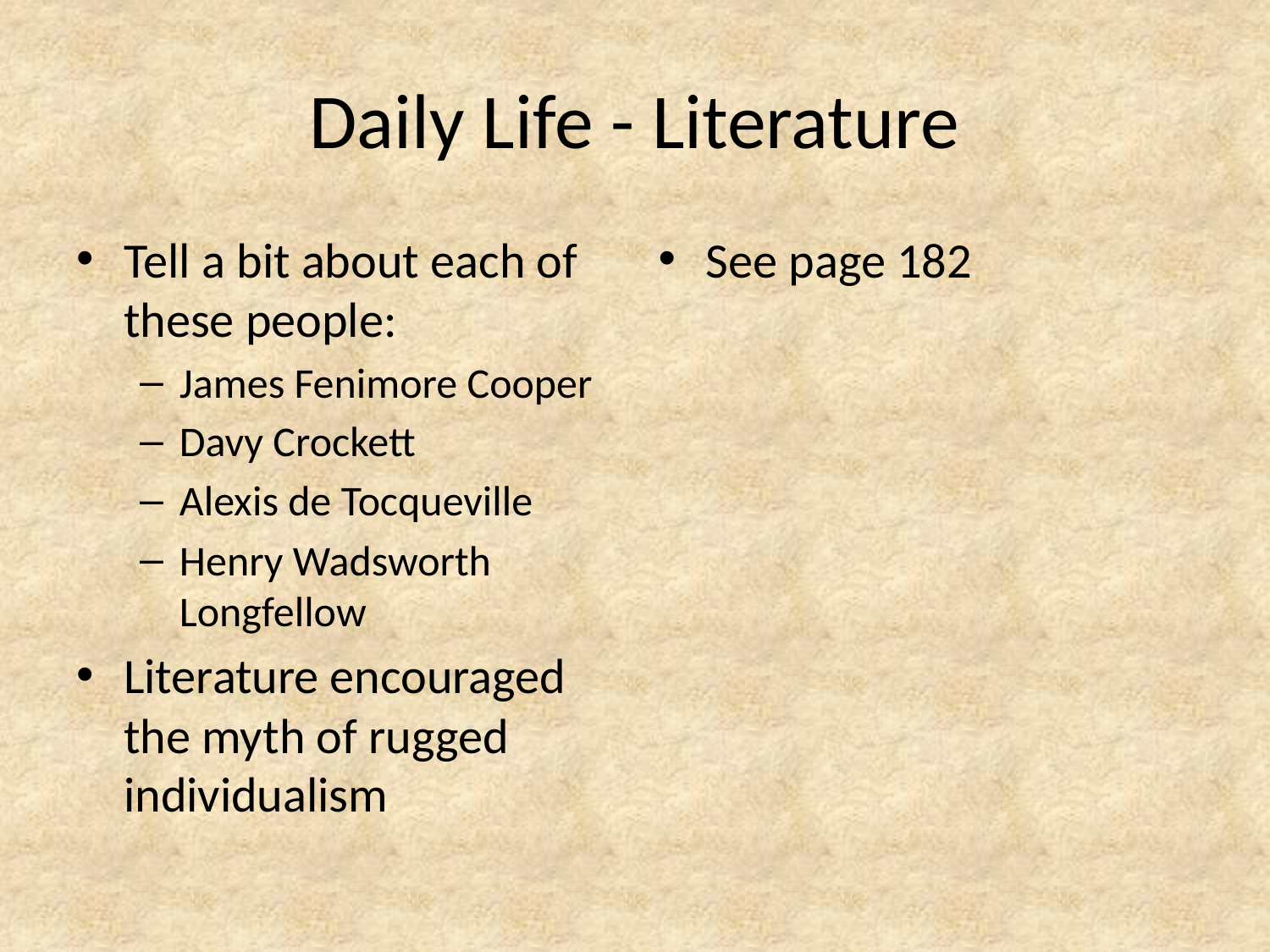

# Daily Life - Literature
Tell a bit about each of these people:
James Fenimore Cooper
Davy Crockett
Alexis de Tocqueville
Henry Wadsworth Longfellow
Literature encouraged the myth of rugged individualism
See page 182